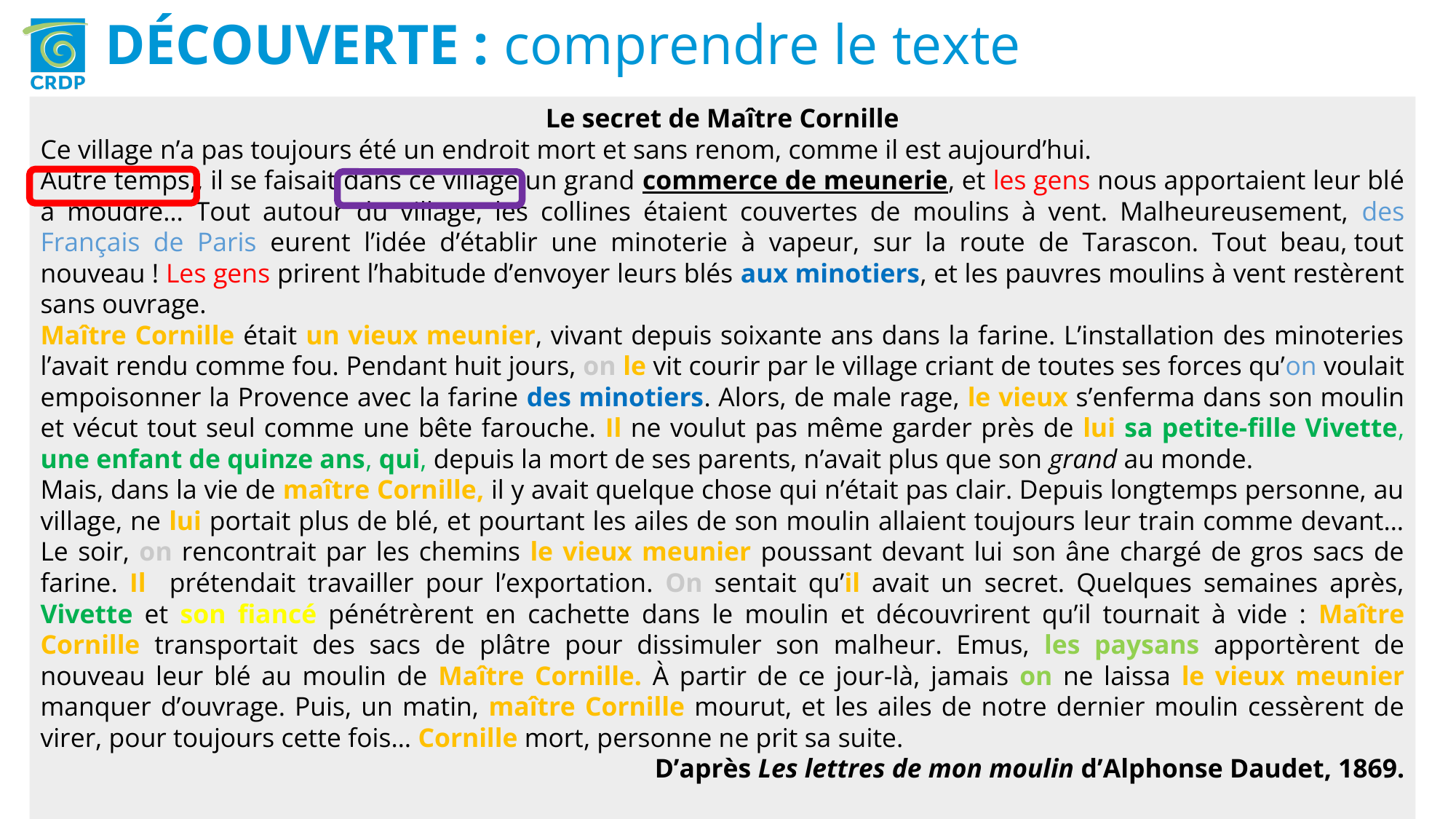

DÉCOUVERTE : comprendre le texte
Le secret de Maître Cornille
Ce village n’a pas toujours été un endroit mort et sans renom, comme il est aujourd’hui.
Autre temps,, il se faisait dans ce village un grand commerce de meunerie, et les gens nous apportaient leur blé à moudre… Tout autour du village, les collines étaient couvertes de moulins à vent. Malheureusement, des Français de Paris eurent l’idée d’établir une minoterie à vapeur, sur la route de Tarascon. Tout beau, tout nouveau ! Les gens prirent l’habitude d’envoyer leurs blés aux minotiers, et les pauvres moulins à vent restèrent sans ouvrage.
Maître Cornille était un vieux meunier, vivant depuis soixante ans dans la farine. L’installation des minoteries l’avait rendu comme fou. Pendant huit jours, on le vit courir par le village criant de toutes ses forces qu’on voulait empoisonner la Provence avec la farine des minotiers. Alors, de male rage, le vieux s’enferma dans son moulin et vécut tout seul comme une bête farouche. Il ne voulut pas même garder près de lui sa petite-fille Vivette, une enfant de quinze ans, qui, depuis la mort de ses parents, n’avait plus que son grand au monde.
Mais, dans la vie de maître Cornille, il y avait quelque chose qui n’était pas clair. Depuis longtemps personne, au village, ne lui portait plus de blé, et pourtant les ailes de son moulin allaient toujours leur train comme devant… Le soir, on rencontrait par les chemins le vieux meunier poussant devant lui son âne chargé de gros sacs de farine. Il  prétendait travailler pour l’exportation. On sentait qu’il avait un secret. Quelques semaines après, Vivette et son fiancé pénétrèrent en cachette dans le moulin et découvrirent qu’il tournait à vide : Maître Cornille transportait des sacs de plâtre pour dissimuler son malheur. Emus, les paysans apportèrent de nouveau leur blé au moulin de Maître Cornille. À partir de ce jour-là, jamais on ne laissa le vieux meunier manquer d’ouvrage. Puis, un matin, maître Cornille mourut, et les ailes de notre dernier moulin cessèrent de virer, pour toujours cette fois… Cornille mort, personne ne prit sa suite.
D’après Les lettres de mon moulin d’Alphonse Daudet, 1869.